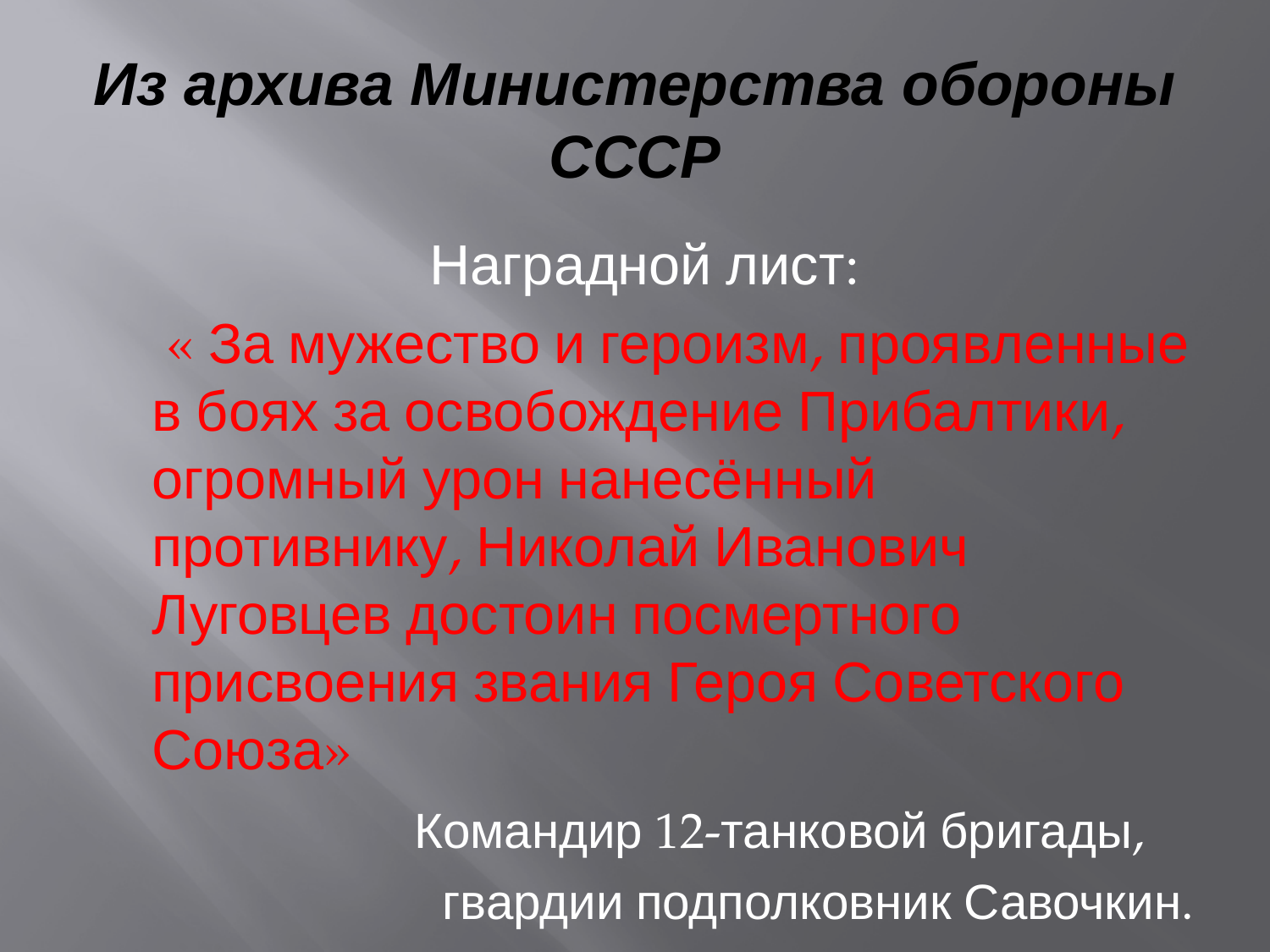

# Из архива Министерства обороны СССР
Наградной лист:
     « За мужество и героизм, проявленные в боях за освобождение Прибалтики, огромный урон нанесённый противнику, Николай Иванович Луговцев достоин посмертного присвоения звания Героя Советского Союза»
         Командир 12-танковой бригады,
 гвардии подполковник Савочкин.